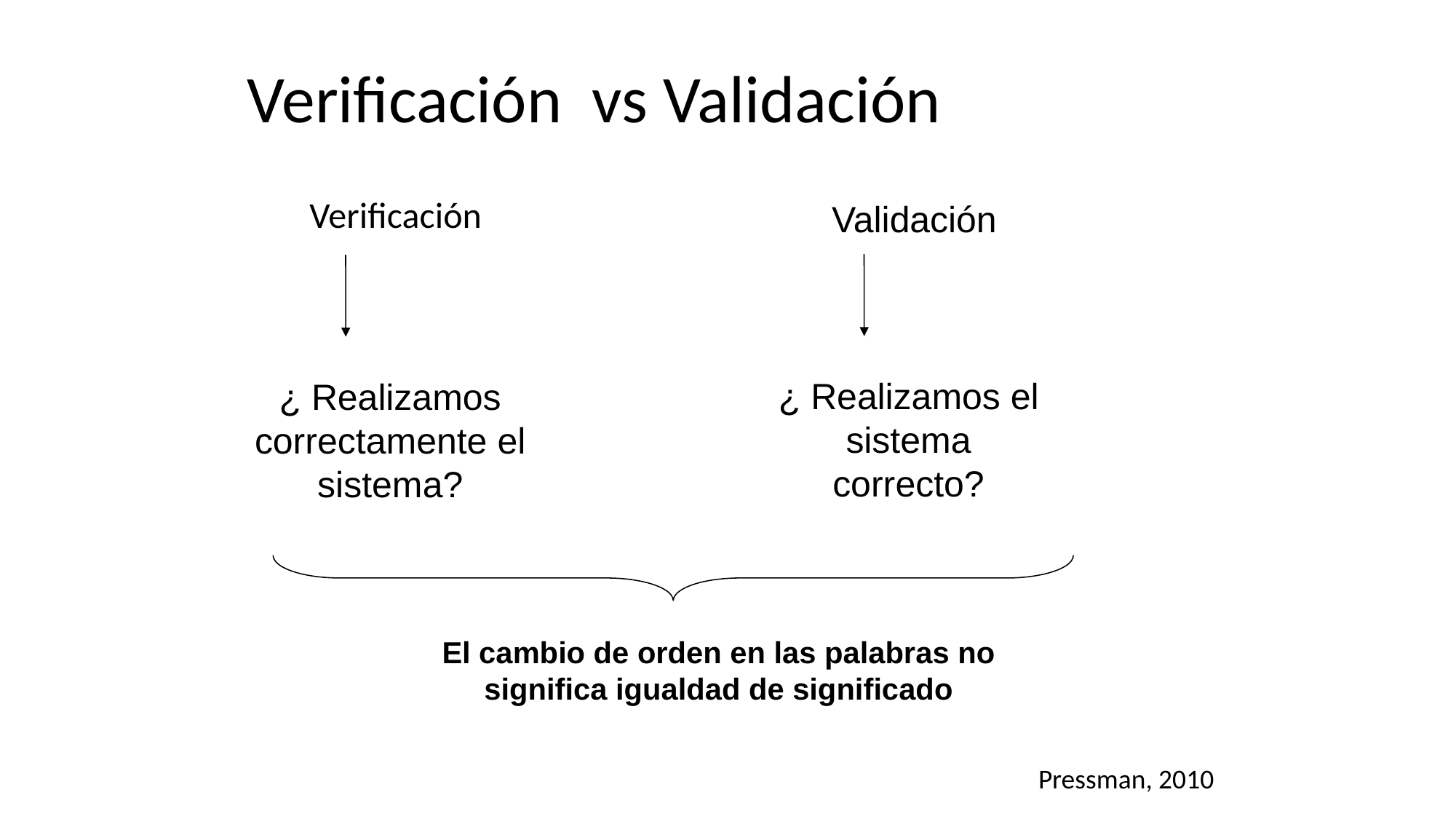

# Verificación  vs Validación

Validación
Verificación

¿ Realizamos el sistema correcto?
¿ Realizamos correctamente el sistema?
El cambio de orden en las palabras no significa igualdad de significado
Pressman, 2010